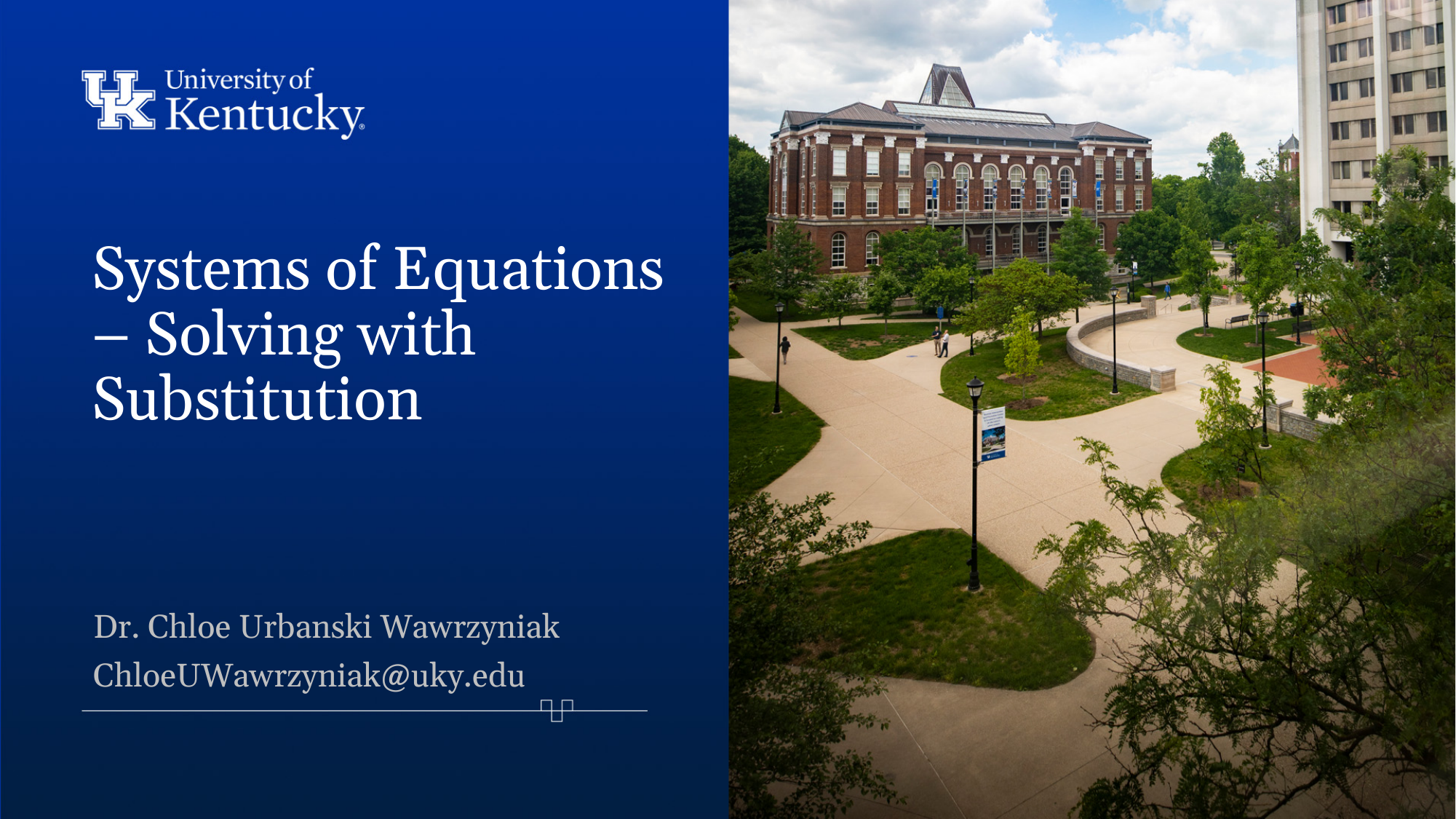

# Systems of Equations – Solving with Substitution
Dr. Chloe Urbanski Wawrzyniak
ChloeUWawrzyniak@uky.edu